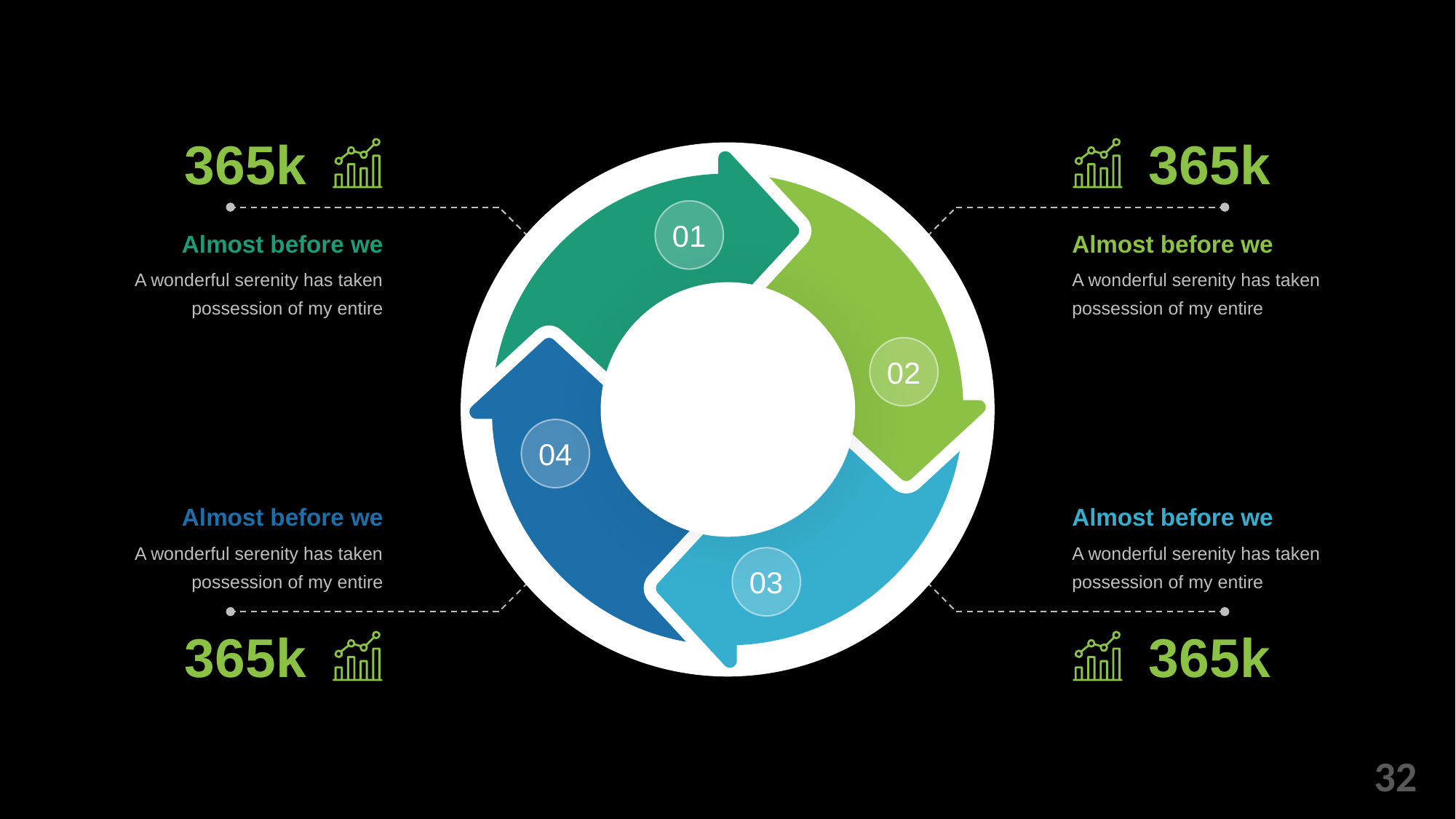

365k

Almost before we
A wonderful serenity has taken possession of my entire
365k

Almost before we
A wonderful serenity has taken possession of my entire

01
02
04
03
Almost before we
A wonderful serenity has taken possession of my entire
365k

Almost before we
A wonderful serenity has taken possession of my entire
365k